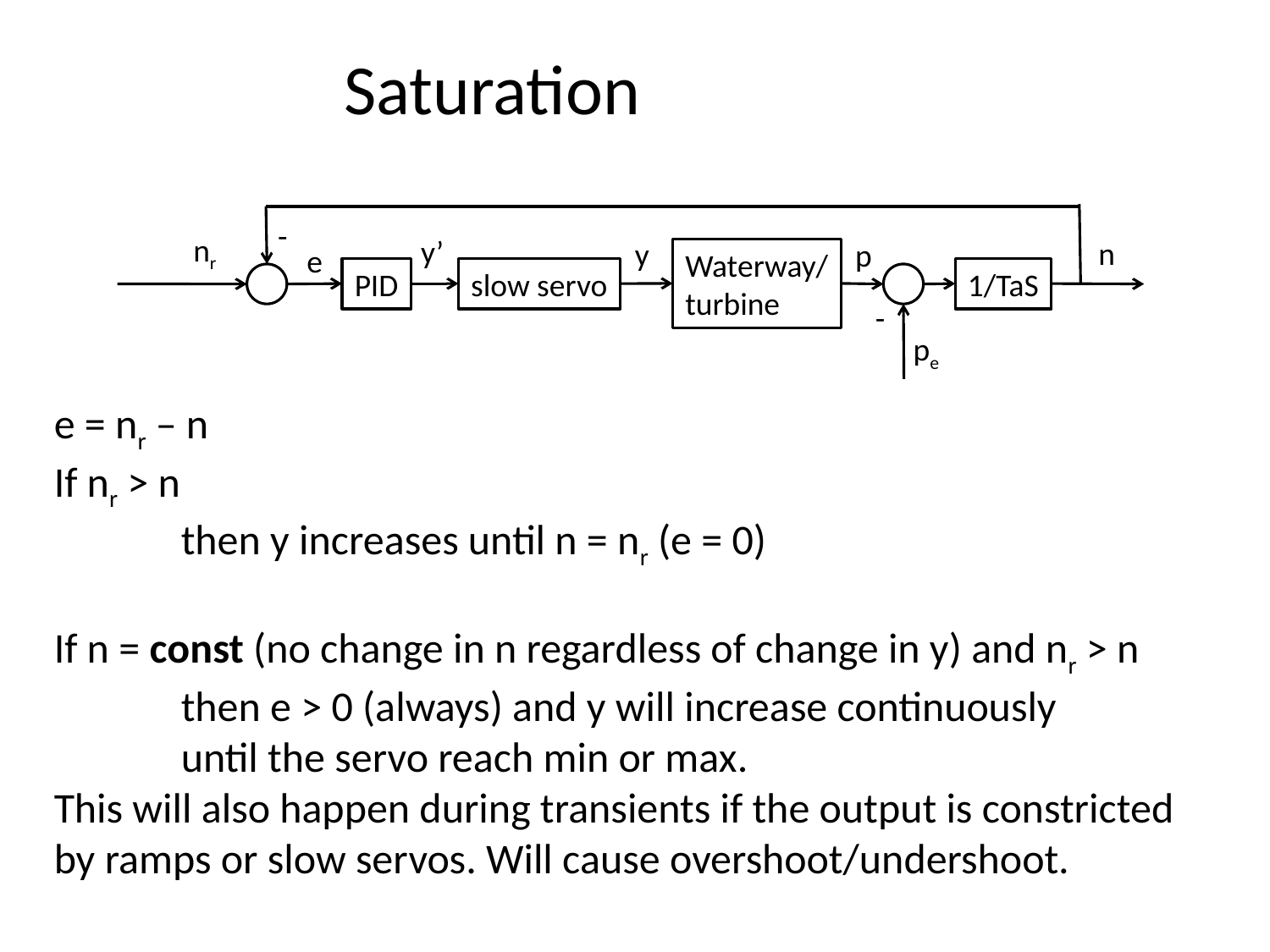

Saturation
-
nr
y’
n
y
p
e
Waterway/
turbine
slow servo
PID
1/TaS

-
pe
e = nr – n
If nr > n
	then y increases until n = nr (e = 0)

If n = const (no change in n regardless of change in y) and nr > n
	then e > 0 (always) and y will increase continuously
	until the servo reach min or max.
This will also happen during transients if the output is constricted by ramps or slow servos. Will cause overshoot/undershoot.